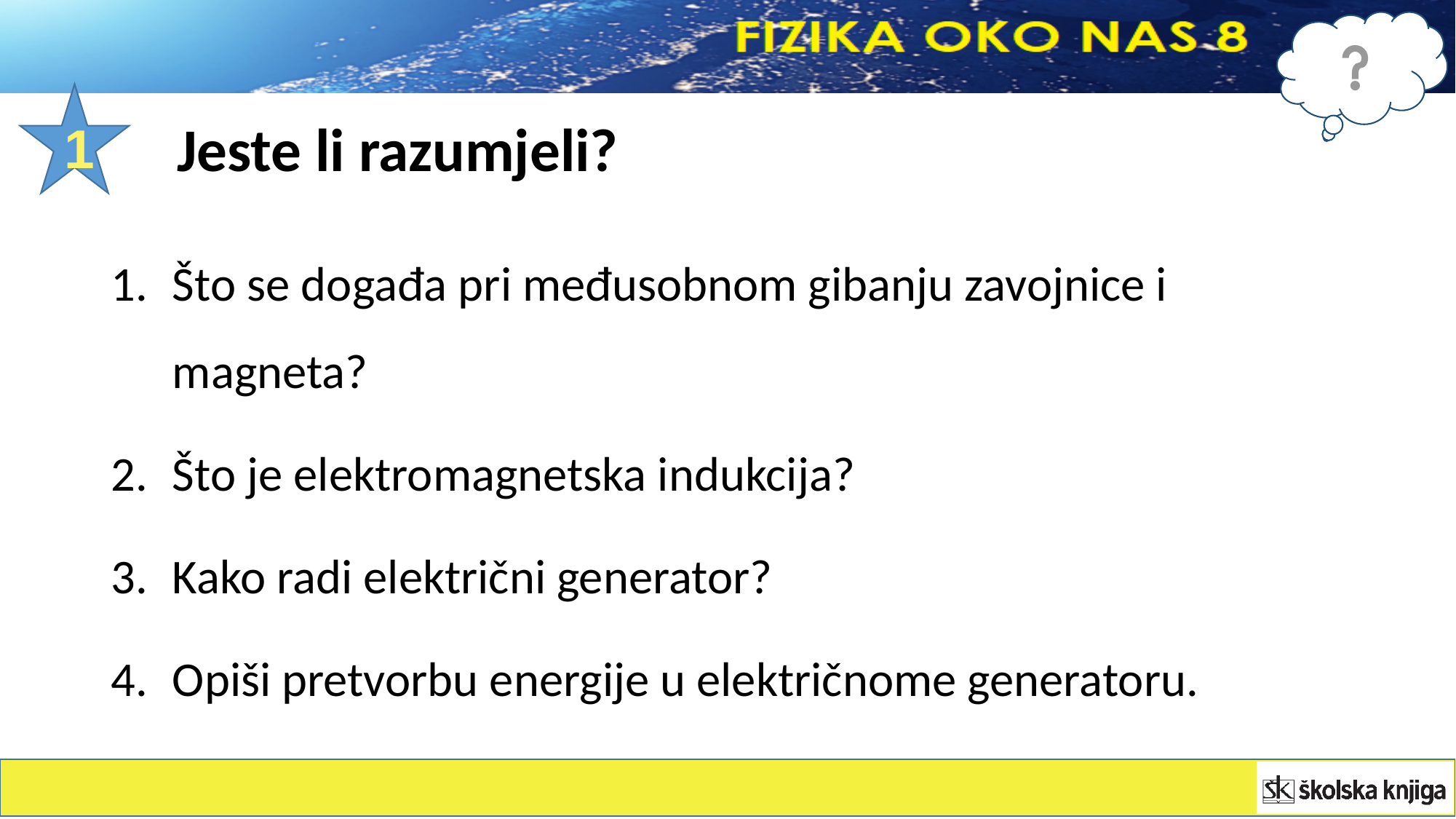

1
Jeste li razumjeli?
Što se događa pri međusobnom gibanju zavojnice i magneta?
Što je elektromagnetska indukcija?
Kako radi električni generator?
Opiši pretvorbu energije u električnome generatoru.